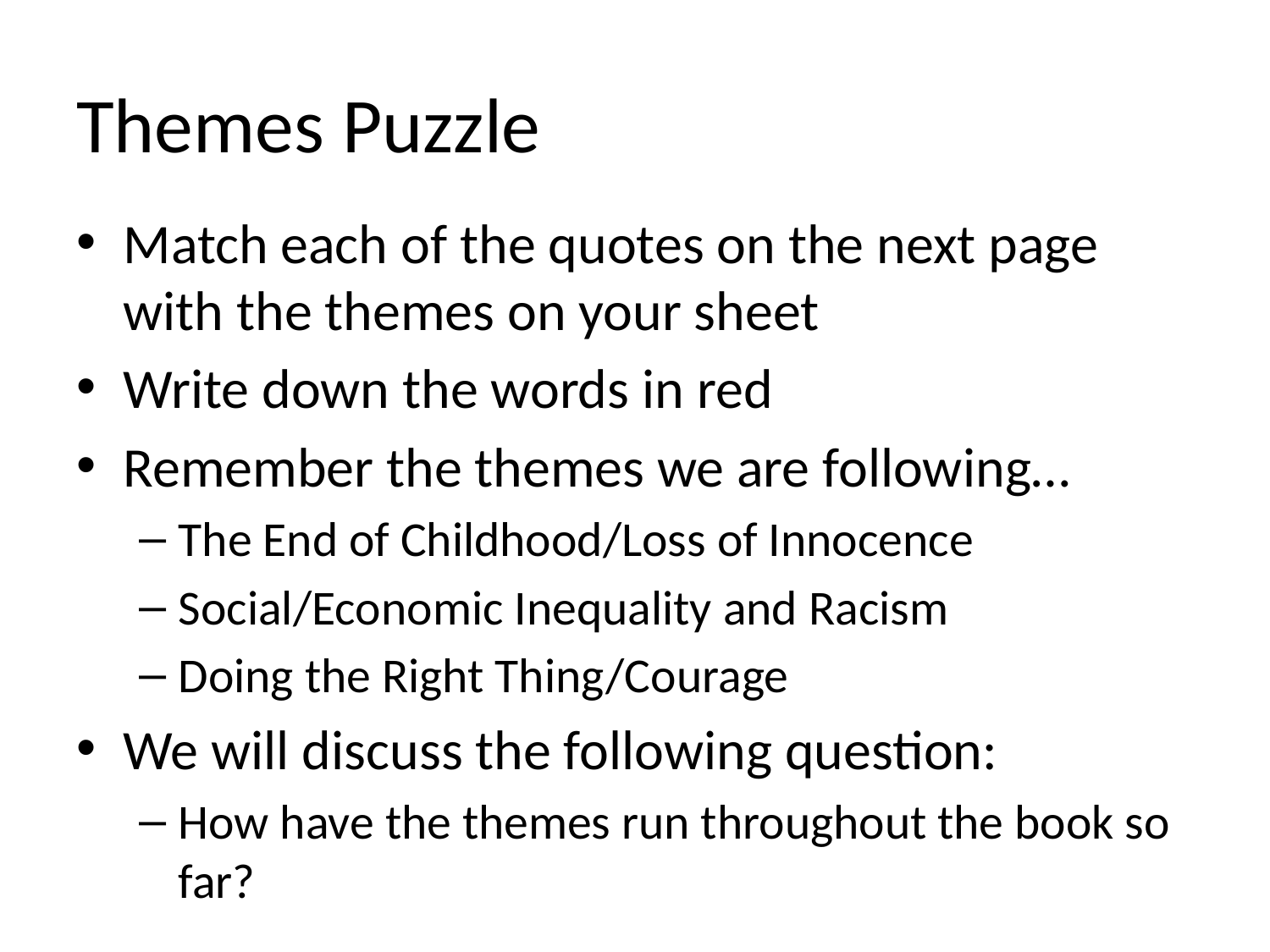

# Themes Puzzle
Match each of the quotes on the next page with the themes on your sheet
Write down the words in red
Remember the themes we are following…
The End of Childhood/Loss of Innocence
Social/Economic Inequality and Racism
Doing the Right Thing/Courage
We will discuss the following question:
How have the themes run throughout the book so far?